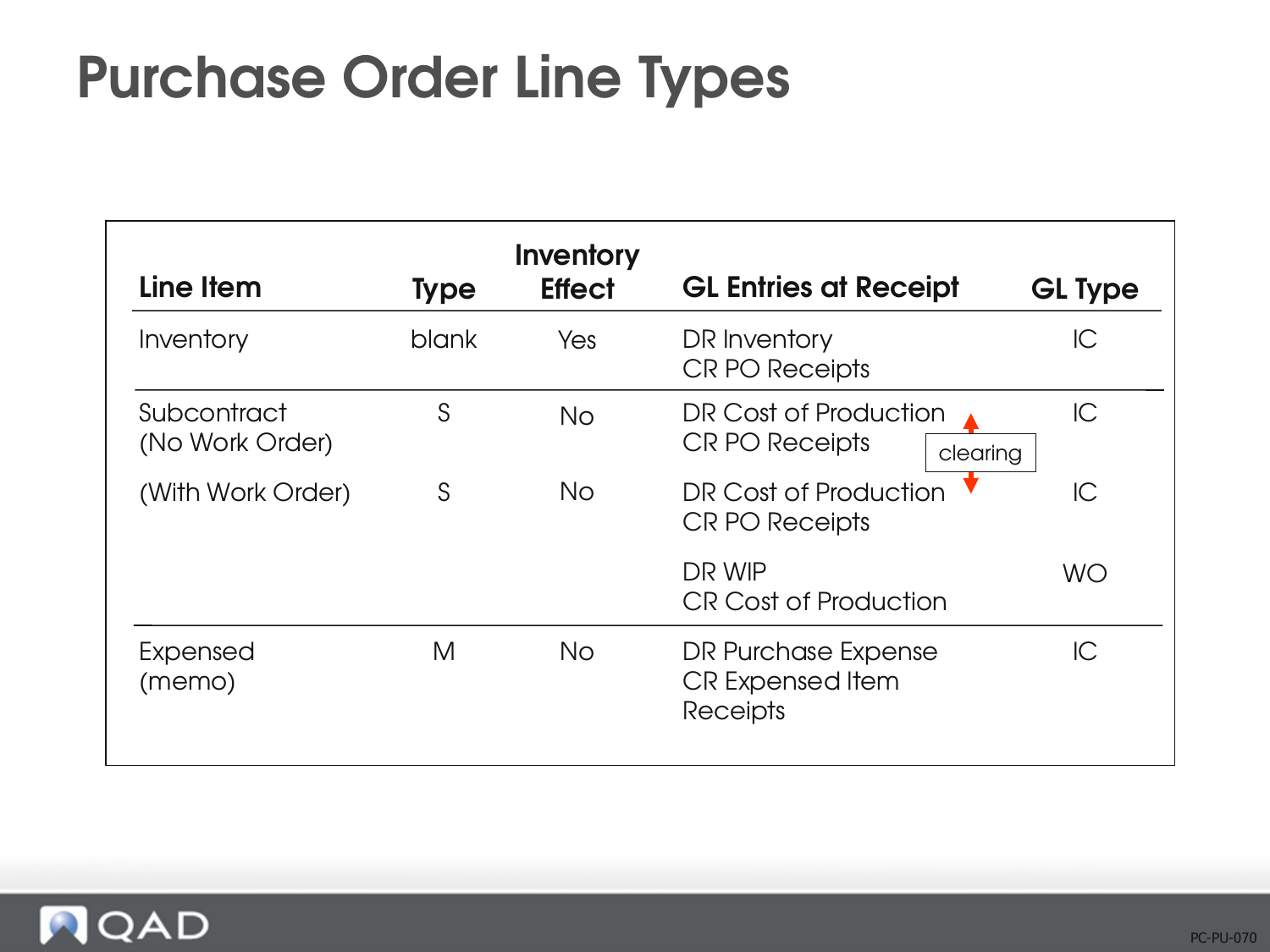

# Purchase Order Line Types

Inventory Effect
Line Item
GL Entries at Receipt
Type
GL Type

Inventory
blank
DR Inventory
CR PO Receipts
IC
Yes

Subcontract
(No Work Order)
S
DR Cost of Production
CR PO Receipts
IC
No

clearing
No
(With Work Order)
S
DR Cost of Production
CR PO Receipts
IC

DR WIP
CR Cost of Production
WO

Expensed
(memo)
M
No
DR Purchase Expense
CR Expensed Item Receipts
IC
PC-PU-070